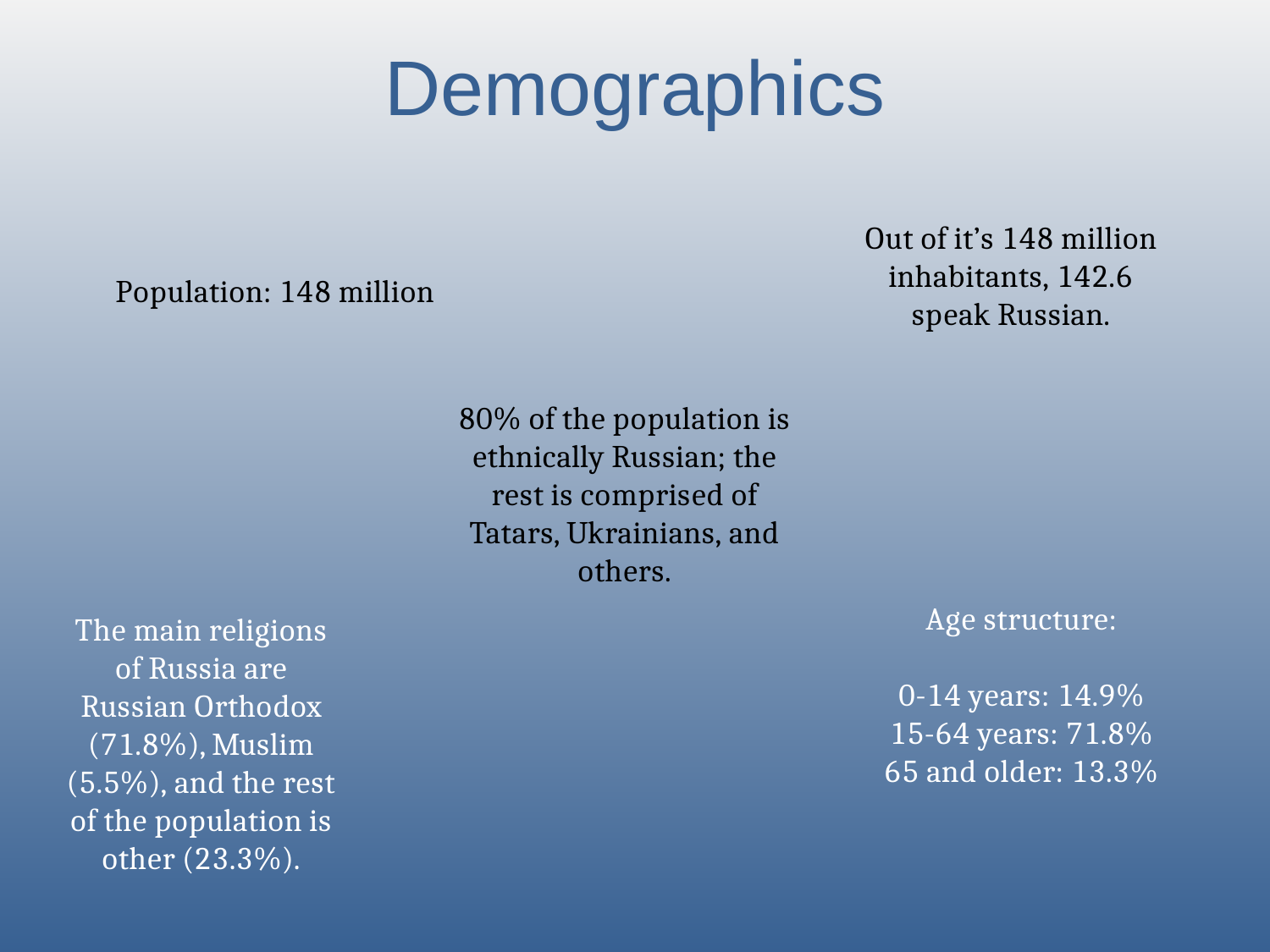

Demographics
Out of it’s 148 million inhabitants, 142.6 speak Russian.
Population: 148 million

80% of the population is ethnically Russian; the rest is comprised of Tatars, Ukrainians, and others.
Age structure:

0-14 years: 14.9%
15-64 years: 71.8%
65 and older: 13.3%
The main religions of Russia are Russian Orthodox (71.8%), Muslim (5.5%), and the rest of the population is other (23.3%).